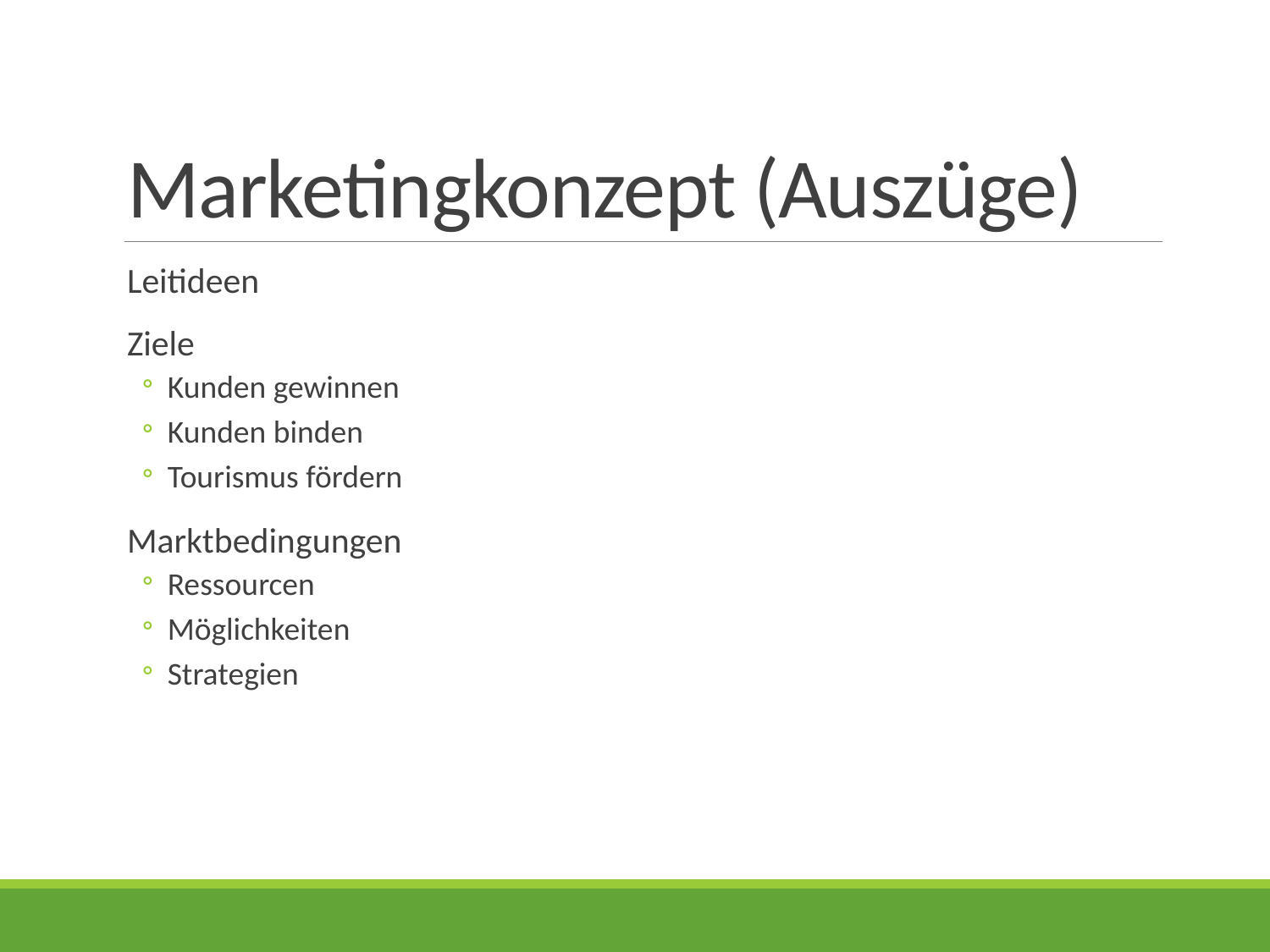

# Marketingkonzept (Auszüge)
Leitideen
Ziele
Kunden gewinnen
Kunden binden
Tourismus fördern
Marktbedingungen
Ressourcen
Möglichkeiten
Strategien